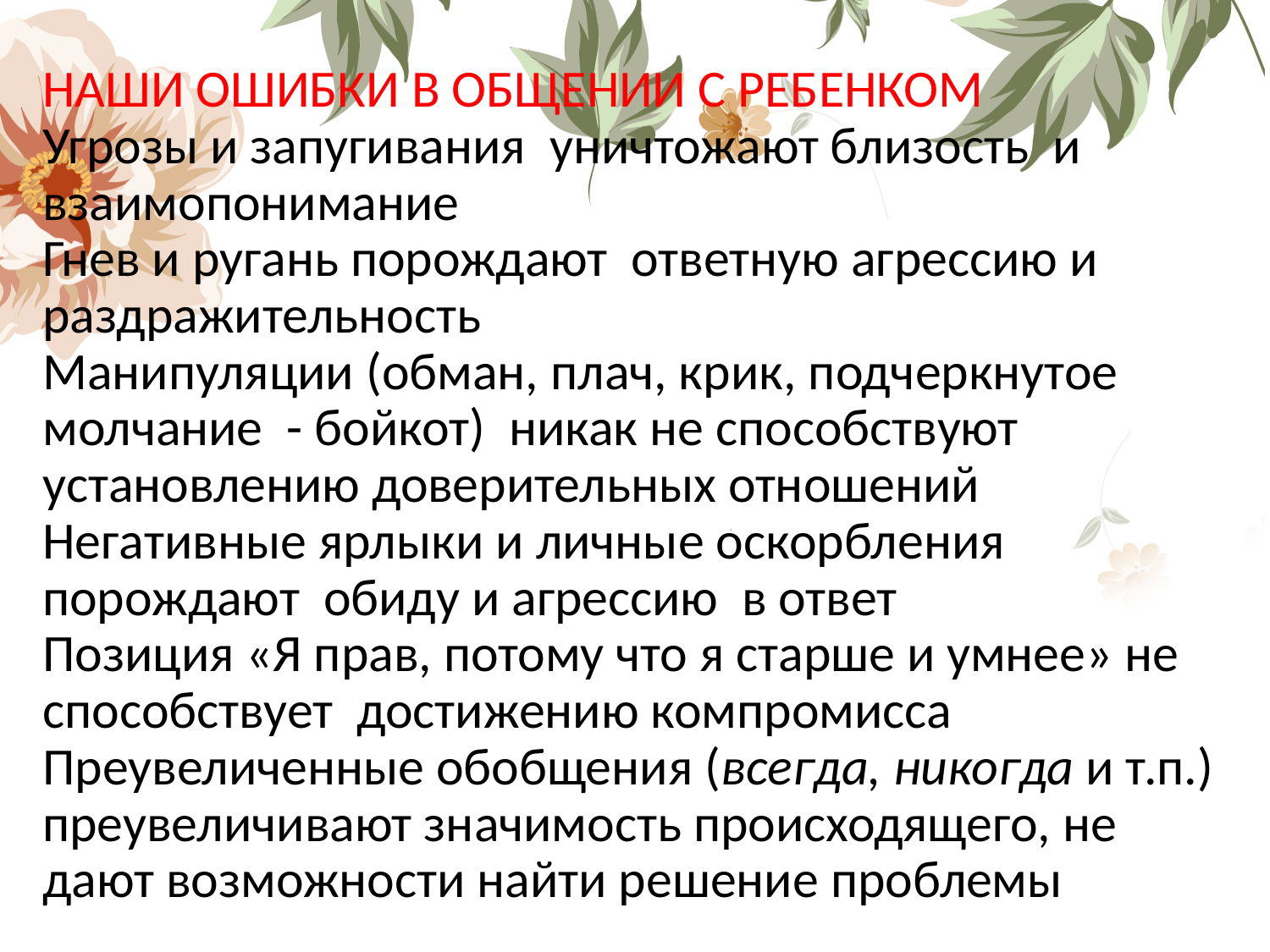

# НАШИ ОШИБКИ В ОБЩЕНИИ С РЕБЕНКОМ Угрозы и запугивания  уничтожают близость  и взаимопонимание Гнев и ругань порождают  ответную агрессию и раздражительность Манипуляции (обман, плач, крик, подчеркнутое молчание  - бойкот)  никак не способствуют  установлению доверительных отношений Негативные ярлыки и личные оскорбления порождают  обиду и агрессию  в ответ Позиция «Я прав, потому что я старше и умнее» не способствует  достижению компромисса Преувеличенные обобщения (всегда, никогда и т.п.) преувеличивают значимость происходящего, не  дают возможности найти решение проблемы